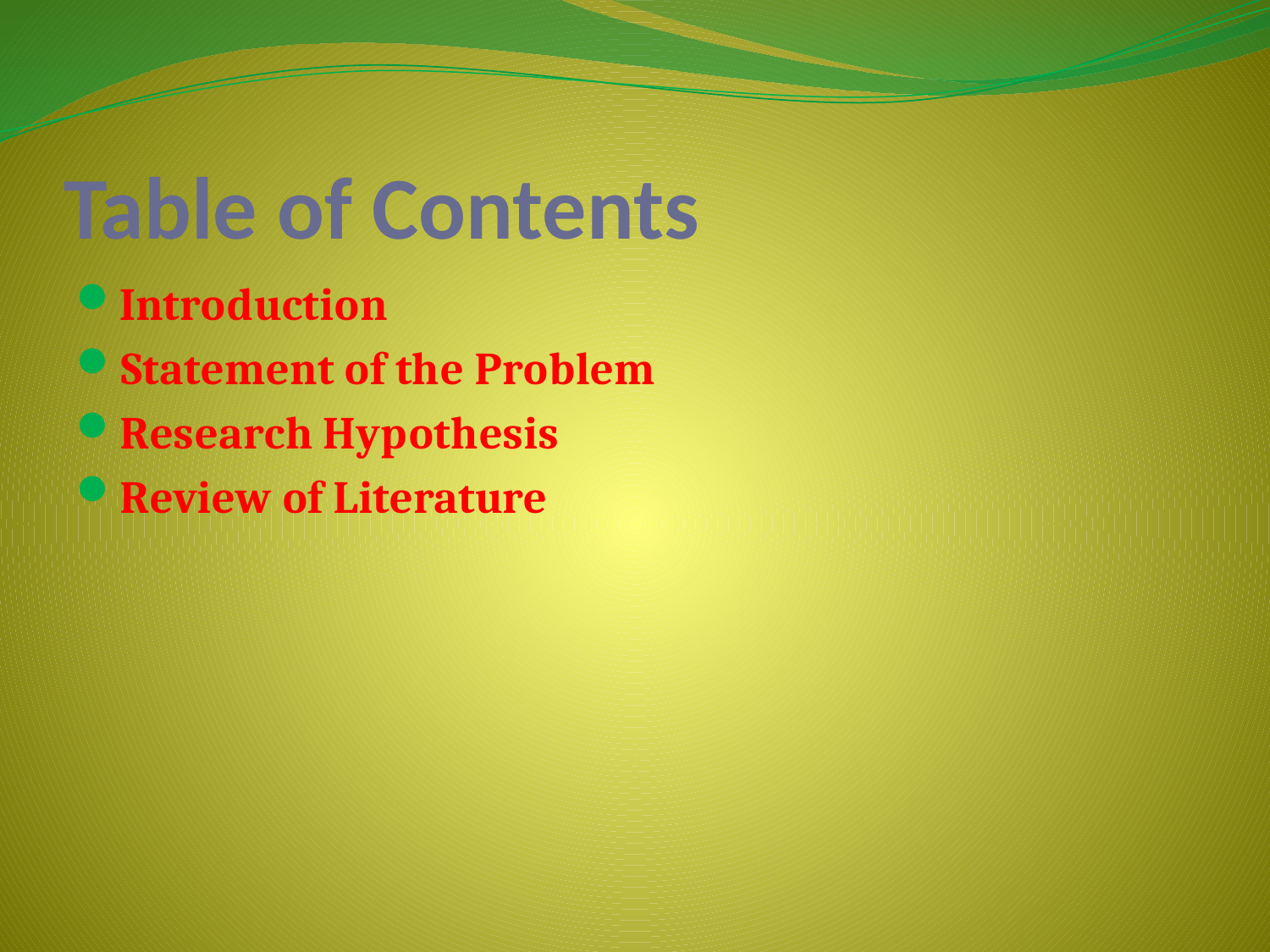

# Table of Contents
Introduction
Statement of the Problem
Research Hypothesis
Review of Literature